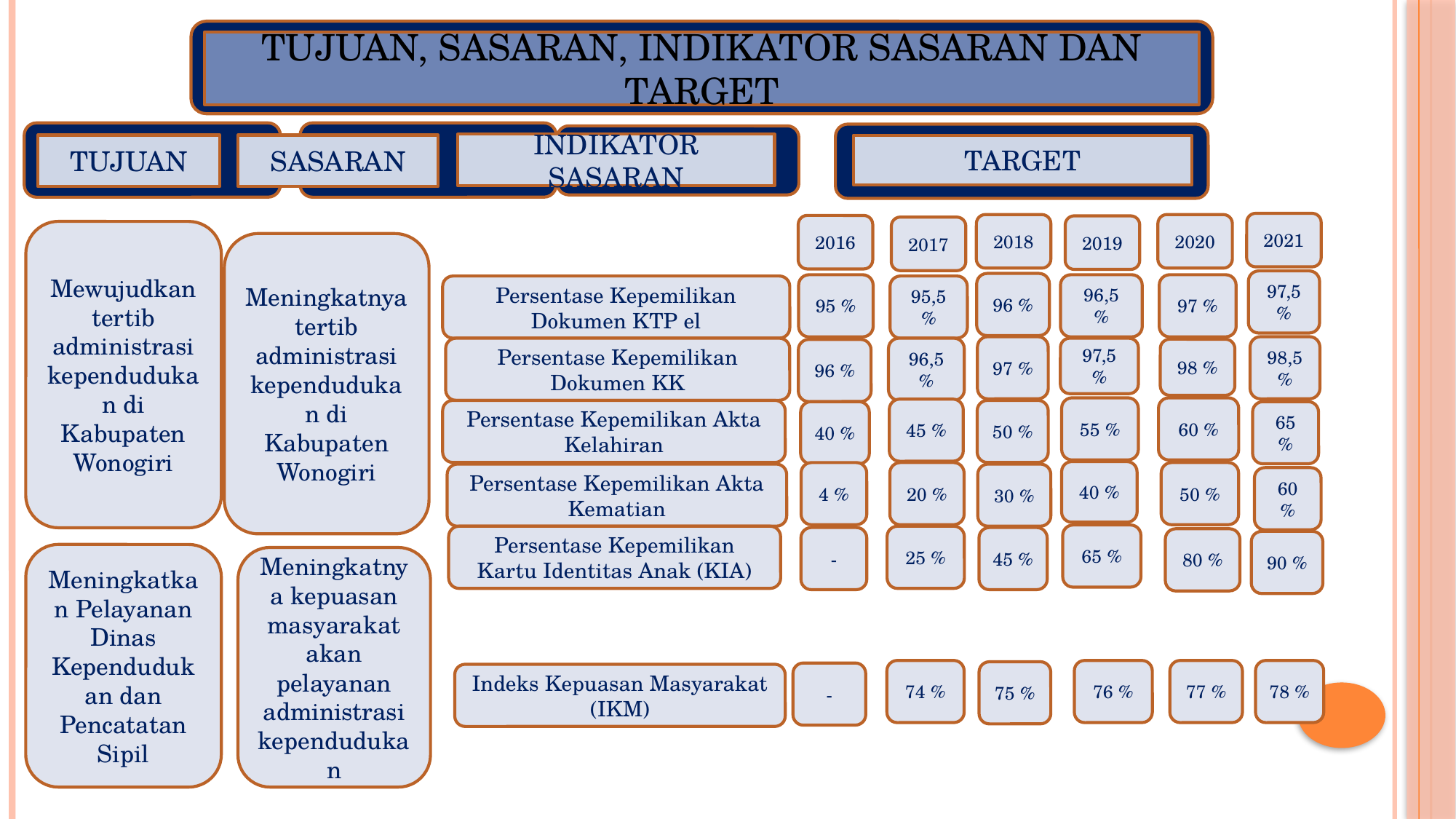

TUJUAN, SASARAN, INDIKATOR SASARAN DAN TARGET

INDIKATOR SASARAN
TUJUAN
SASARAN
TARGET
2021
2018
2020
2016
2019
2017
Mewujudkan tertib administrasi kependudukan di Kabupaten Wonogiri
Meningkatnya tertib administrasi kependudukan di Kabupaten Wonogiri
97,5 %
96 %
95 %
96,5 %
97 %
Persentase Kepemilikan Dokumen KTP el
95,5 %
97 %
98,5 %
97,5 %
Persentase Kepemilikan Dokumen KK
96,5 %
98 %
96 %
55 %
60 %
45 %
Persentase Kepemilikan Akta Kelahiran
50 %
40 %
65 %
40 %
50 %
4 %
20 %
Persentase Kepemilikan Akta Kematian
30 %
60 %
65 %
25 %
Persentase Kepemilikan Kartu Identitas Anak (KIA)
-
45 %
80 %
90 %
Meningkatkan Pelayanan Dinas Kependudukan dan Pencatatan Sipil
Meningkatnya kepuasan masyarakat akan pelayanan administrasi kependudukan
76 %
77 %
78 %
74 %
75 %
-
Indeks Kepuasan Masyarakat (IKM)